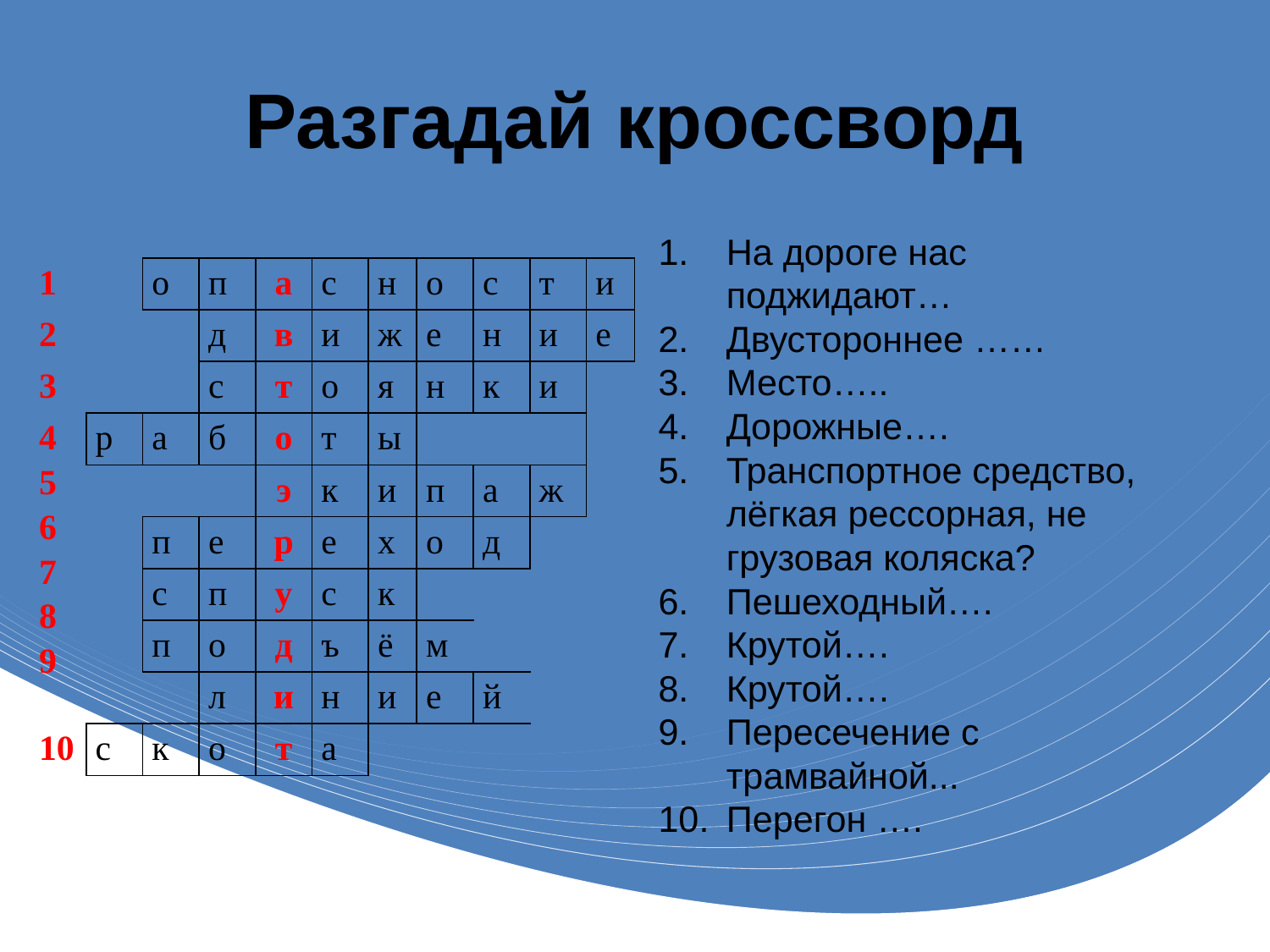

# Разгадай кроссворд
На дороге нас поджидают…
Двустороннее ……
Место…..
Дорожные….
Транспортное средство, лёгкая рессорная, не грузовая коляска?
Пешеходный….
Крутой….
Крутой….
Пересечение с трамвайной...
Перегон ….
| 1 |  | о | п | а | с | н | о | с | т | и |
| --- | --- | --- | --- | --- | --- | --- | --- | --- | --- | --- |
| 2 |  |  | д | в | и | ж | е | н | и | е |
| 3 |  |  | с | т | о | я | н | к | и |  |
| 4 5 6 7 8 9 | р | а | б | о | т | ы |  |  |  |  |
|  |  |  |  | э | к | и | п | а | ж |  |
|  |  | п | е | р | е | х | о | д |  |  |
|  |  | с | п | у | с | к |  |  |  |  |
|  |  | п | о | д | ъ | ё | м |  |  |  |
|  |  |  | л | и | н | и | е | й |  |  |
| 10 | с | к | о | т | а |  |  |  |  |  |